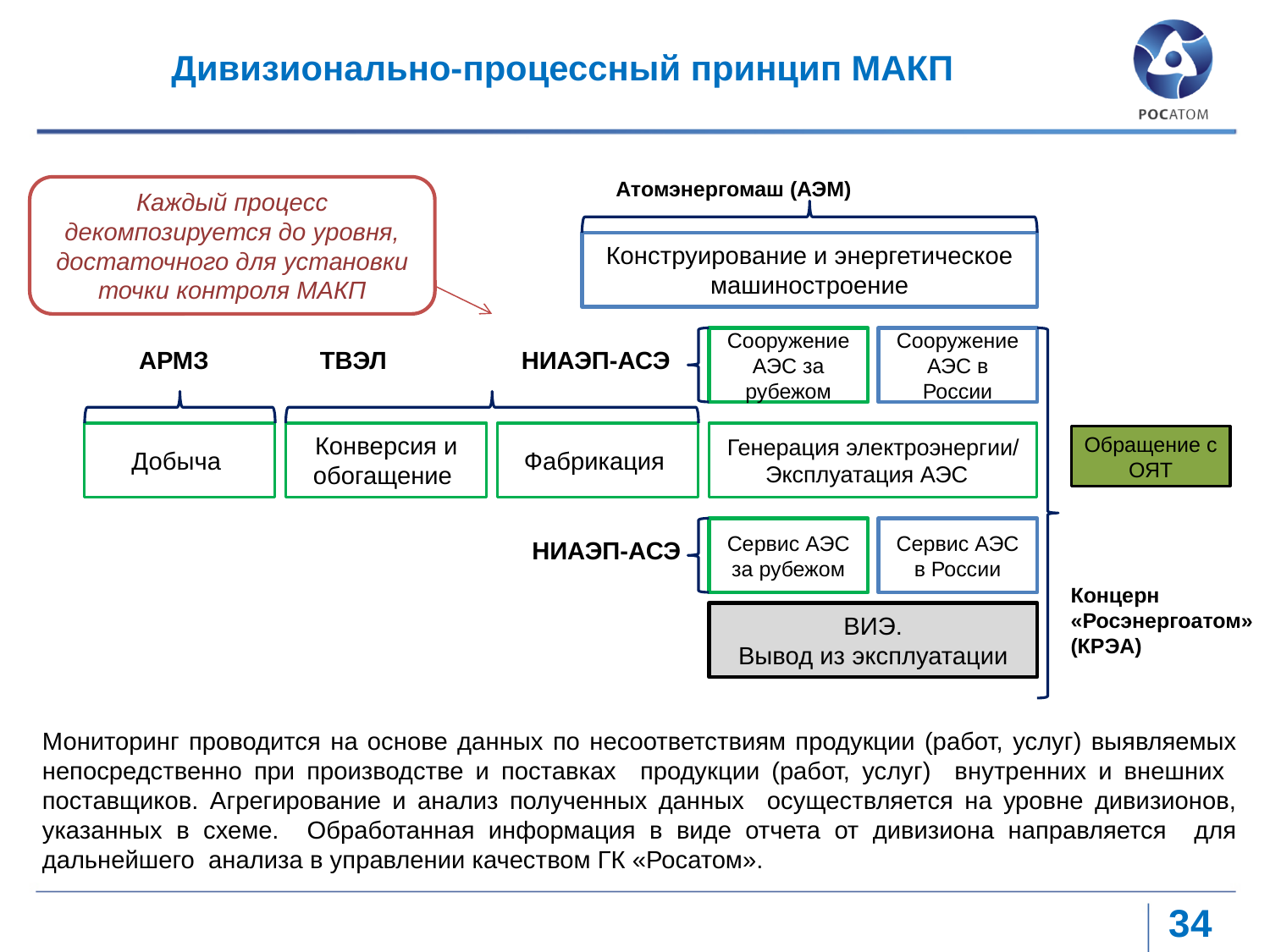

# Дивизионально-процессный принцип МАКП

Атомэнергомаш (АЭМ)
Каждый процесс декомпозируется до уровня, достаточного для установки точки контроля МАКП

Конструирование и энергетическое машиностроение

Сооружение АЭС за рубежом
Сооружение АЭС в России

АРМЗ
ТВЭЛ
НИАЭП-АСЭ
Добыча
Конверсия и обогащение
Фабрикация
Генерация электроэнергии/
Эксплуатация АЭС
Обращение с ОЯТ

Сервис АЭС за рубежом
Сервис АЭС в России
НИАЭП-АСЭ
Концерн
«Росэнергоатом»
(КРЭА)
ВИЭ.
Вывод из эксплуатации
Мониторинг проводится на основе данных по несоответствиям продукции (работ, услуг) выявляемых непосредственно при производстве и поставках  продукции (работ, услуг)  внутренних и внешних  поставщиков. Агрегирование и анализ полученных данных  осуществляется на уровне дивизионов, указанных в схеме.  Обработанная информация в виде отчета от дивизиона направляется  для дальнейшего  анализа в управлении качеством ГК «Росатом».
34